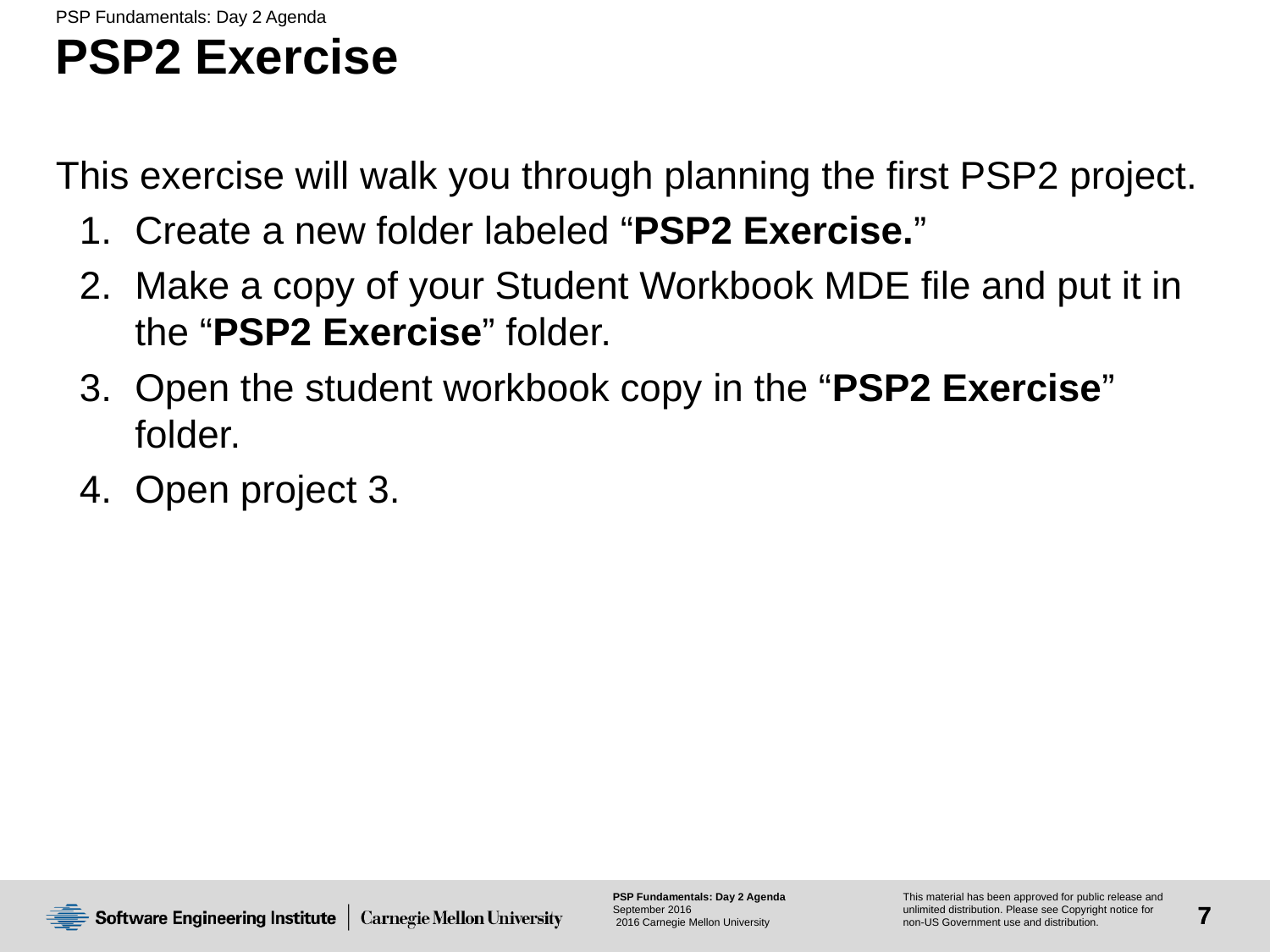

# PSP2 Exercise
This exercise will walk you through planning the first PSP2 project.
Create a new folder labeled “PSP2 Exercise.”
Make a copy of your Student Workbook MDE file and put it in the “PSP2 Exercise” folder.
Open the student workbook copy in the “PSP2 Exercise” folder.
Open project 3.